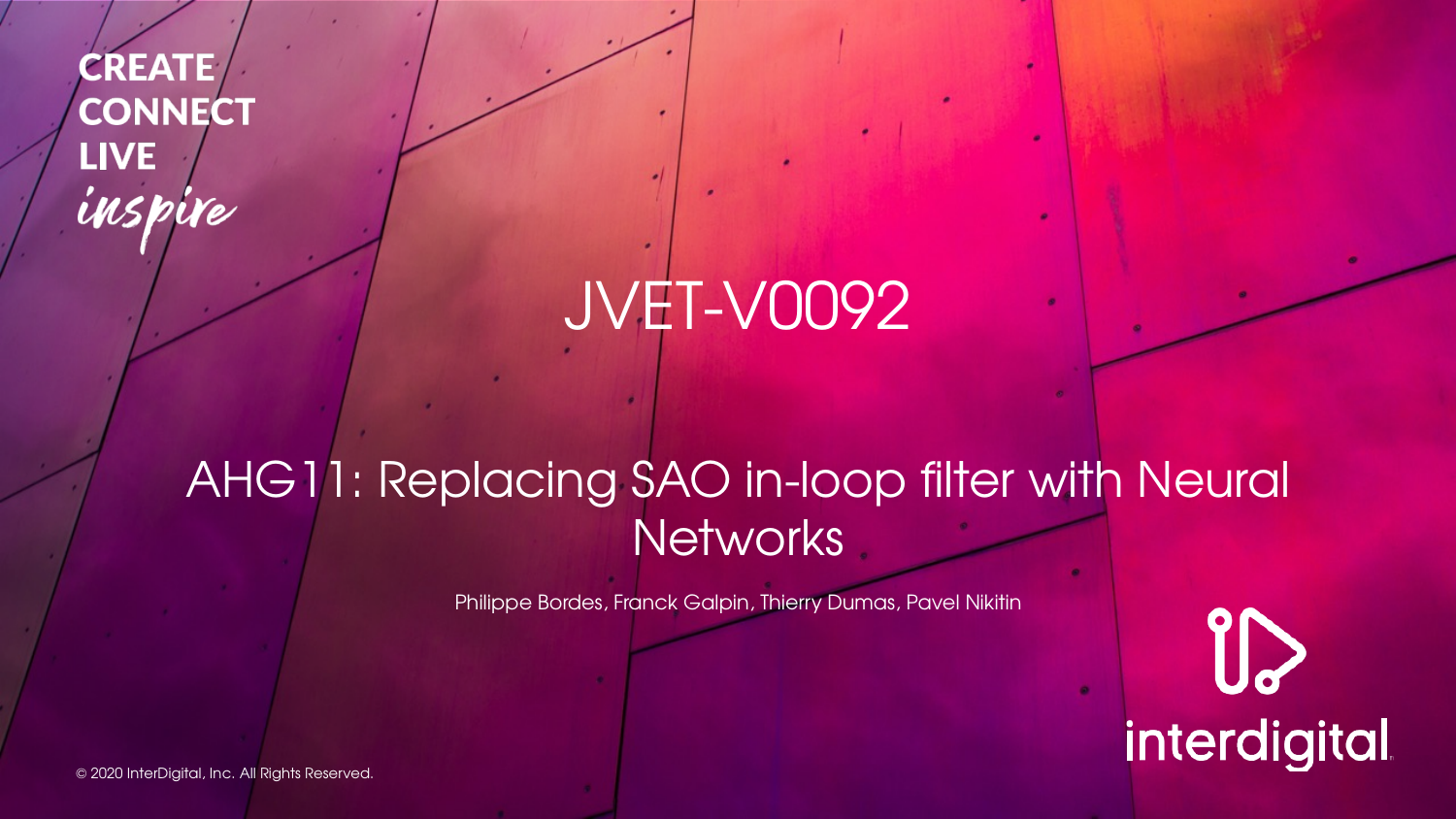

JVET-V0092

AHG11: Replacing SAO in-loop filter with Neural Networks

Philippe Bordes, Franck Galpin, Thierry Dumas, Pavel Nikitin